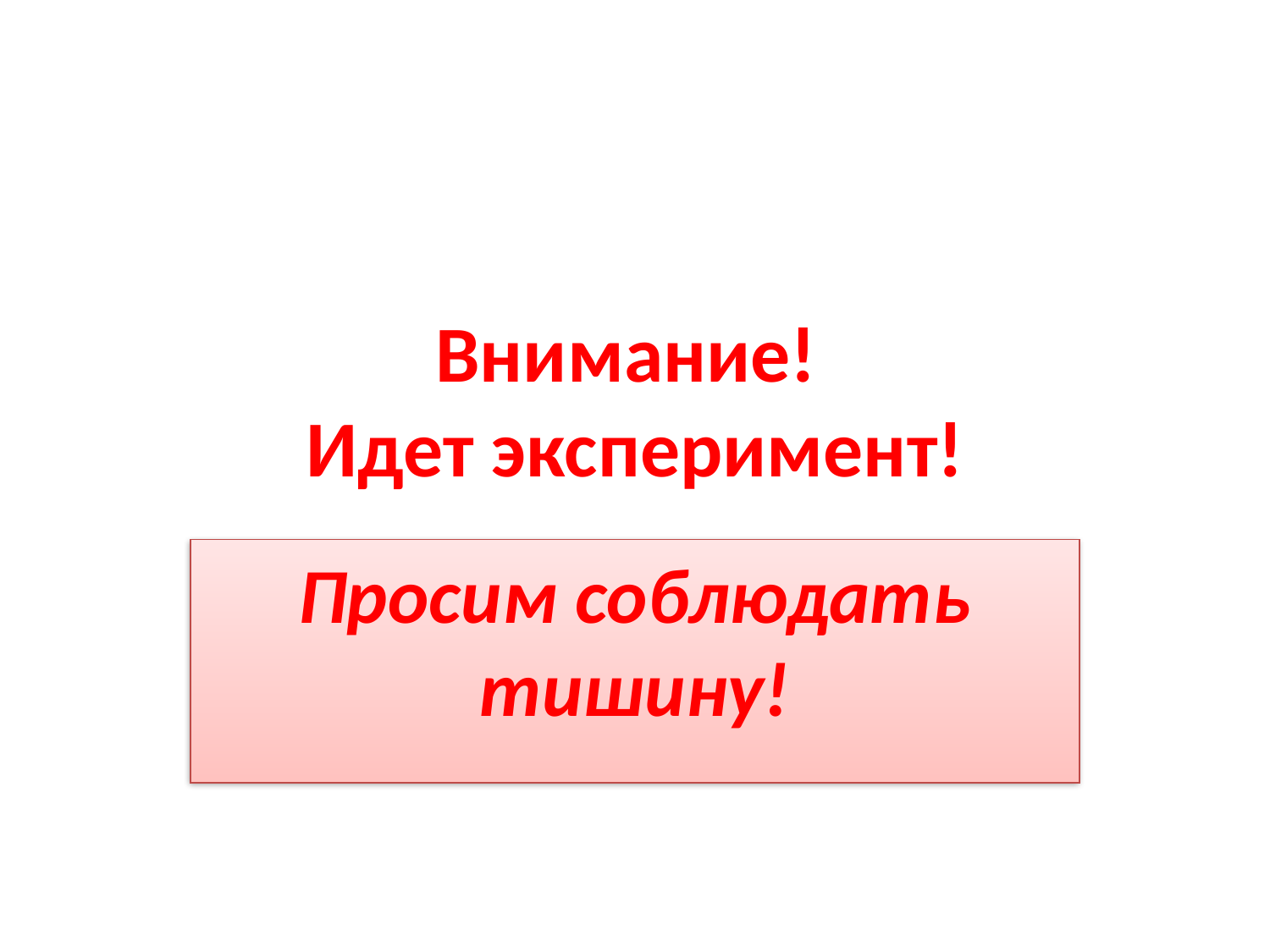

# Внимание! Идет эксперимент!
Просим соблюдать тишину!